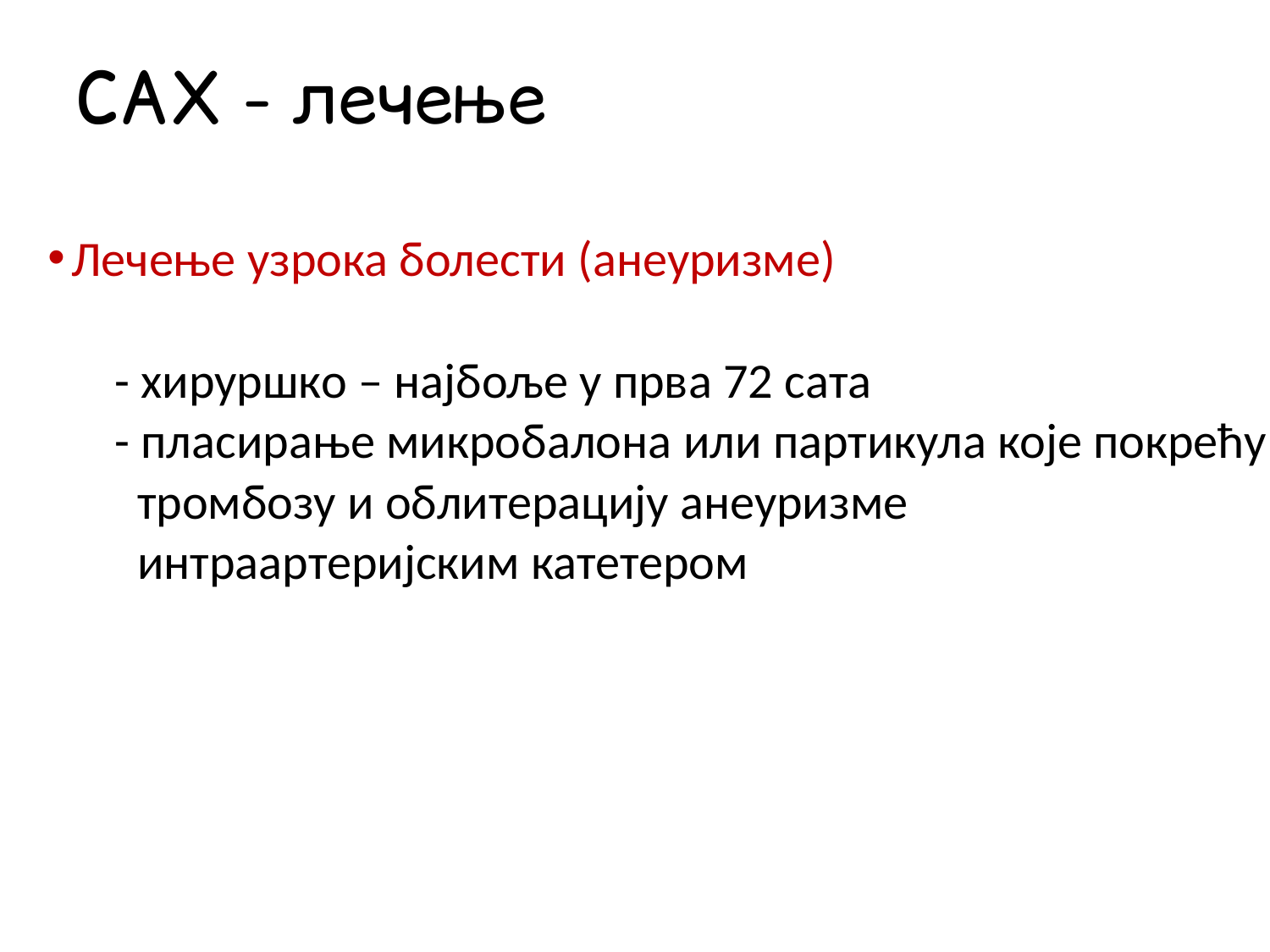

# САХ - лечење
Лечење узрока болести (анеуризме)

      - хируршко – најбоље у прва 72 сата
      - пласирање микробалона или партикула које покрећу
        тромбозу и облитерацију анеуризме
        интраартеријским катетером